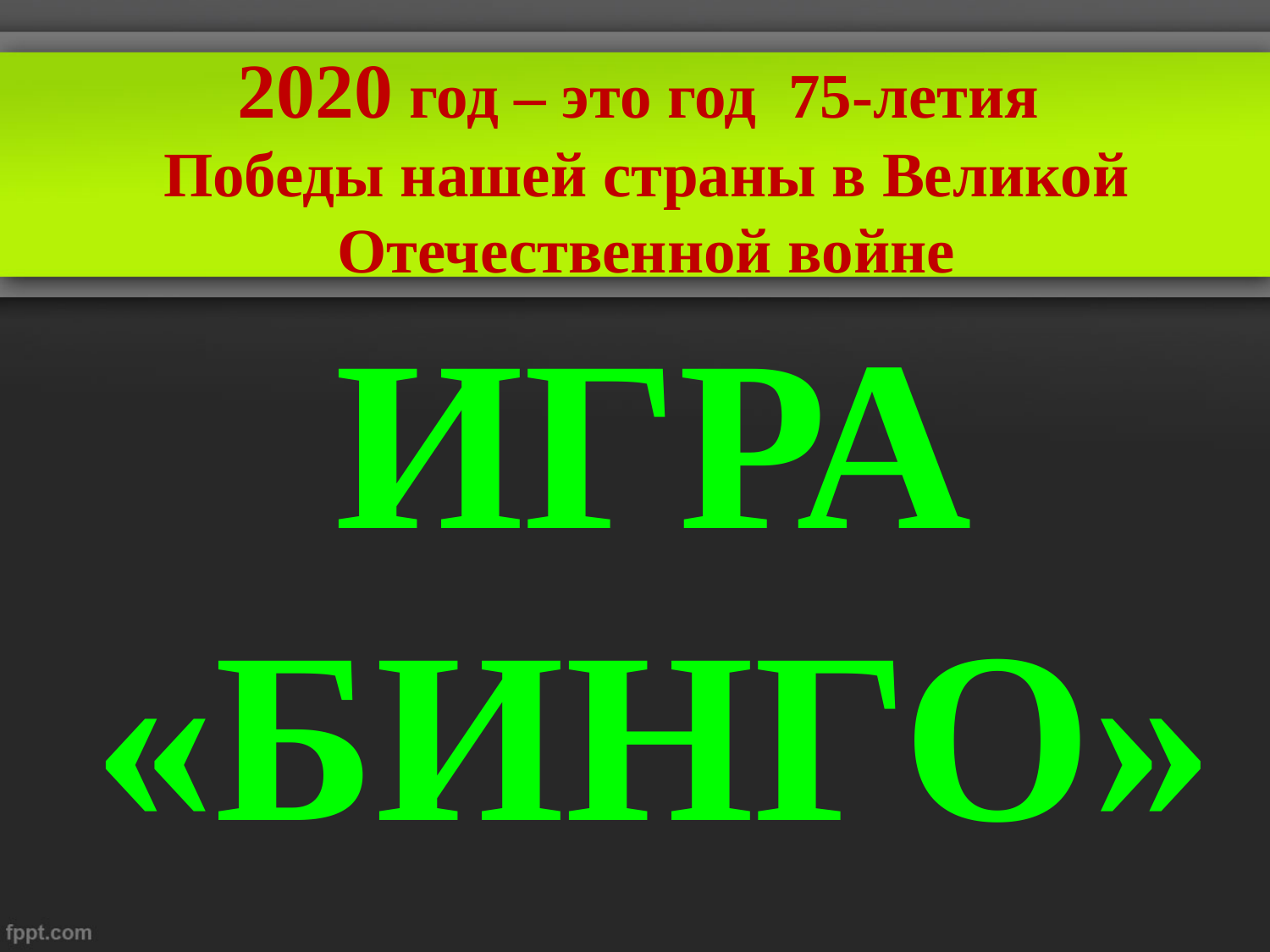

ИГРА «БИНГО»
# 2020 год – это год  75-летия Победы нашей страны в Великой Отечественной войне